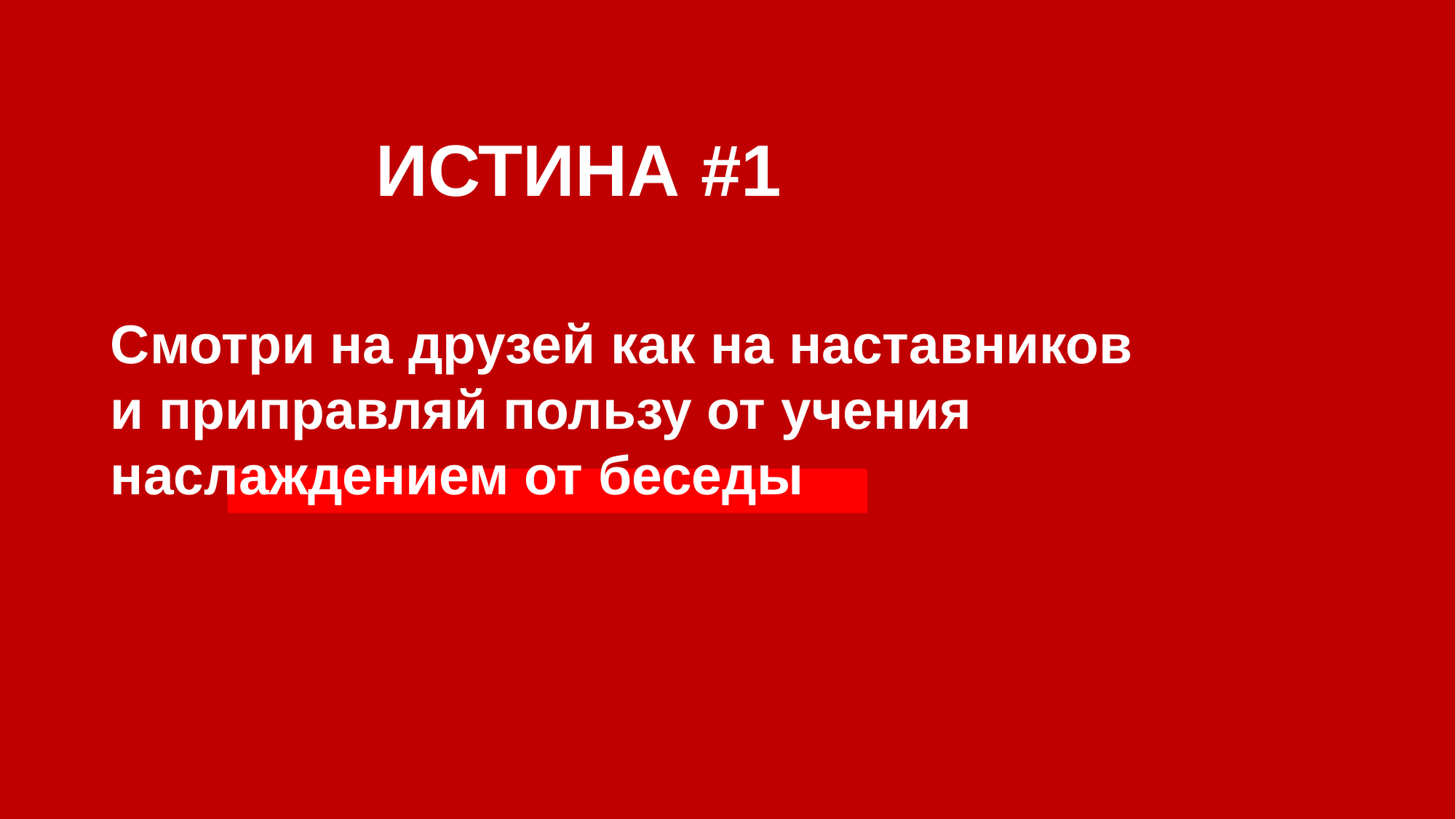

ИСТИНА #1
Смотри на друзей как на наставников
и приправляй пользу от учения наслаждением от беседы